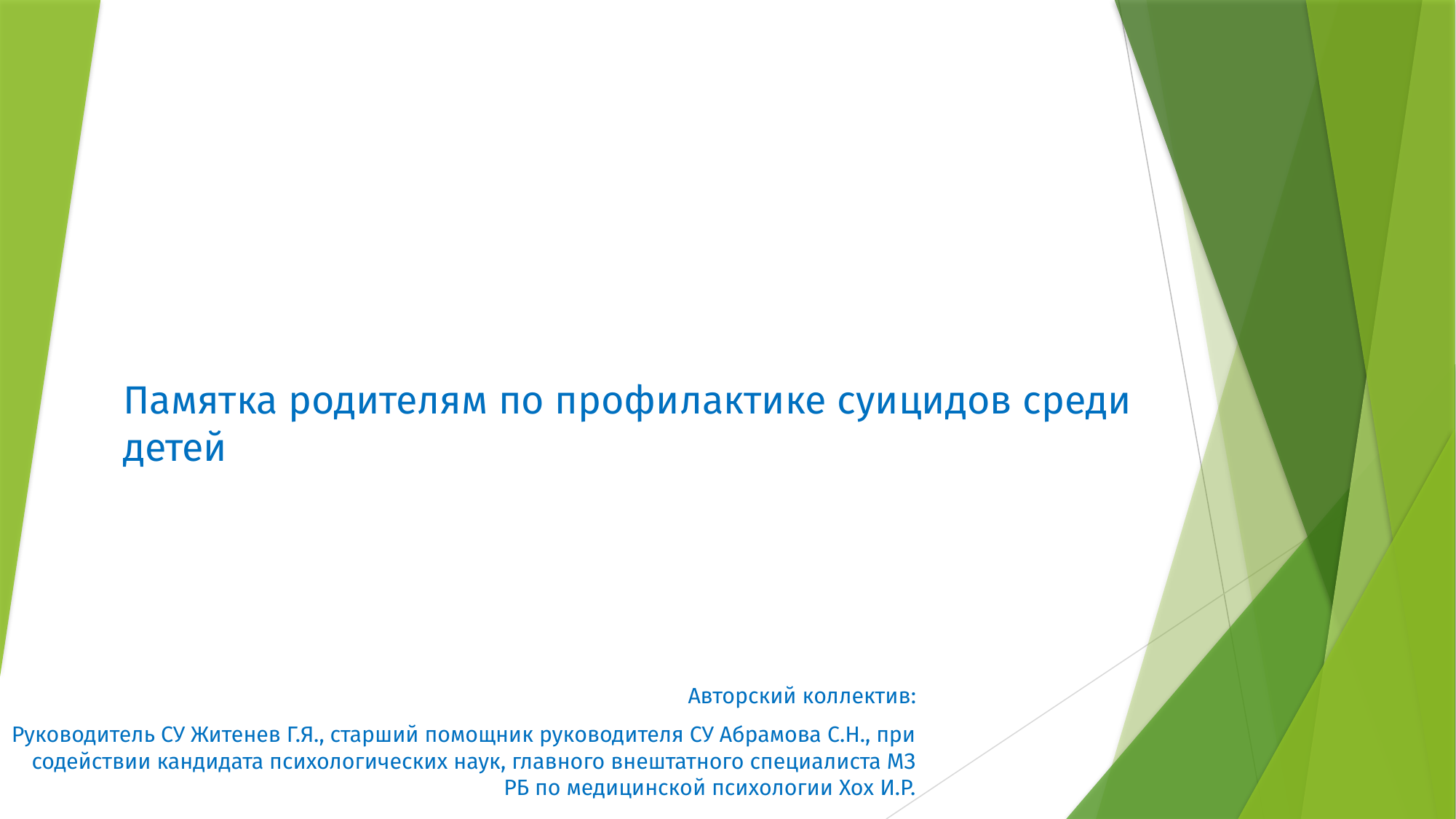

# Памятка родителям по профилактике суицидов среди детей
Авторский коллектив:
Руководитель СУ Житенев Г.Я., старший помощник руководителя СУ Абрамова С.Н., при содействии кандидата психологических наук, главного внештатного специалиста МЗ РБ по медицинской психологии Хох И.Р.